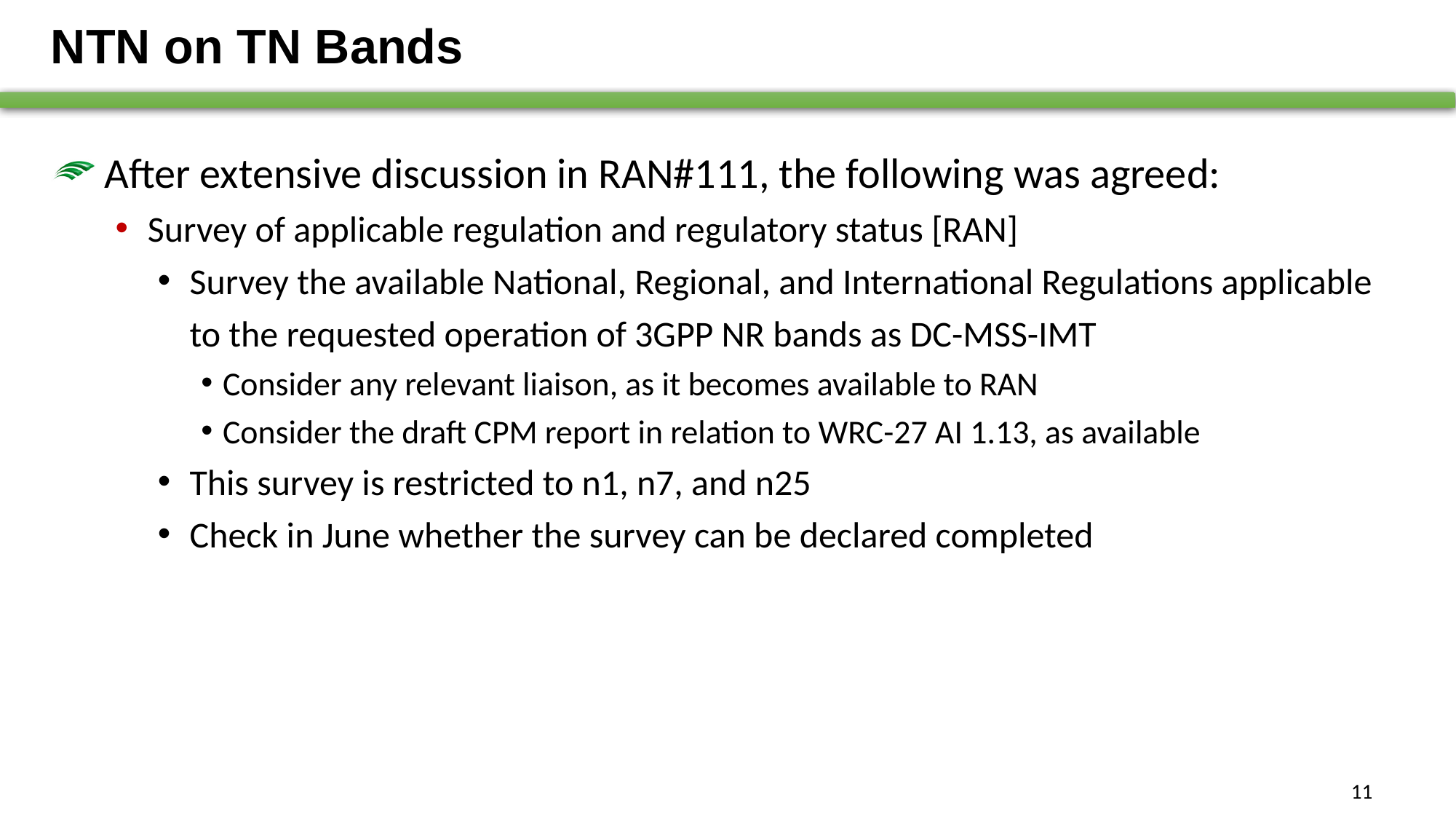

# NTN on TN Bands
After extensive discussion in RAN#111, the following was agreed:
Survey of applicable regulation and regulatory status [RAN]
Survey the available National, Regional, and International Regulations applicable to the requested operation of 3GPP NR bands as DC-MSS-IMT
Consider any relevant liaison, as it becomes available to RAN
Consider the draft CPM report in relation to WRC-27 AI 1.13, as available
This survey is restricted to n1, n7, and n25
Check in June whether the survey can be declared completed